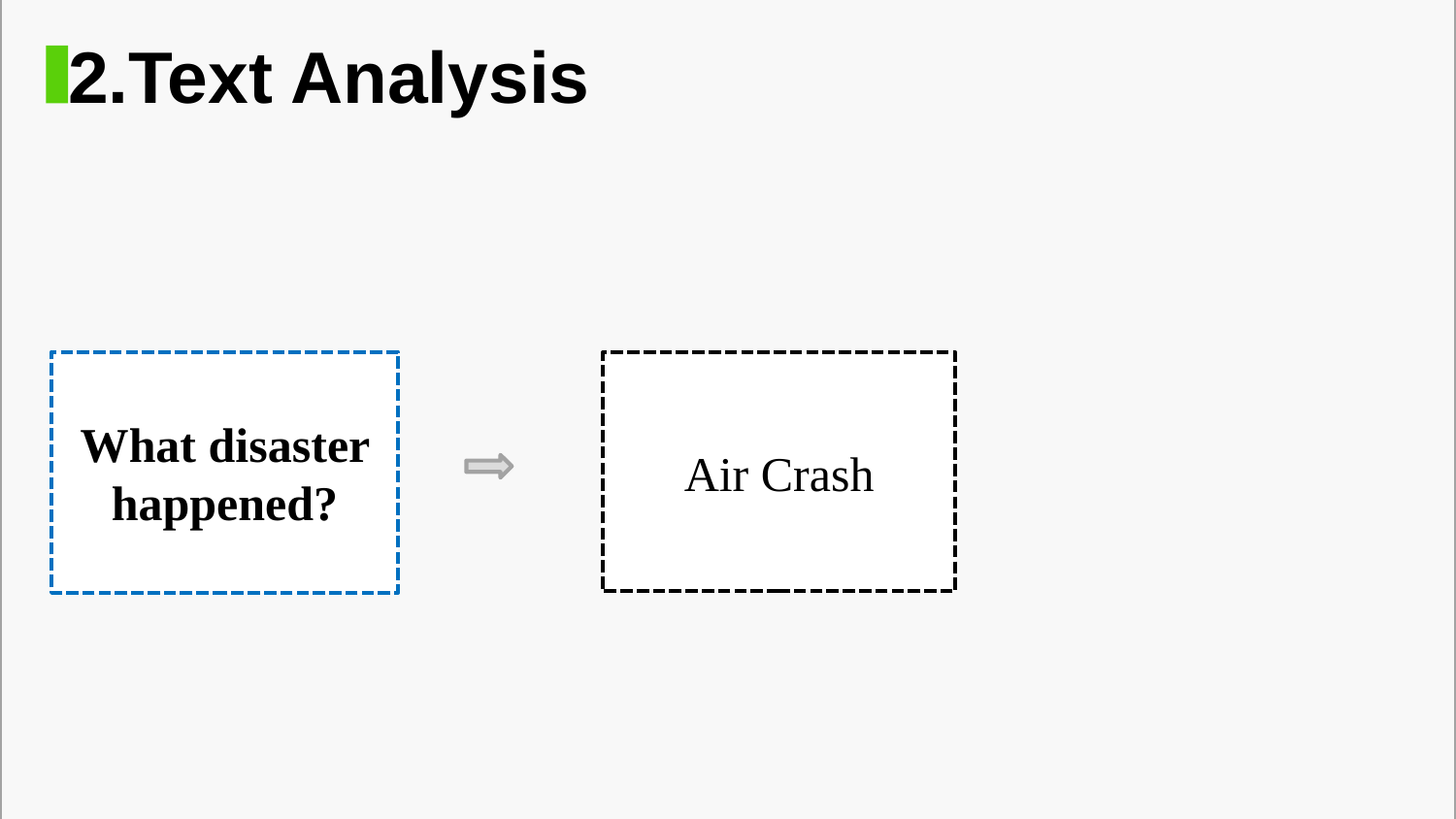

2.Text Analysis

What disaster happened?
Air Crash